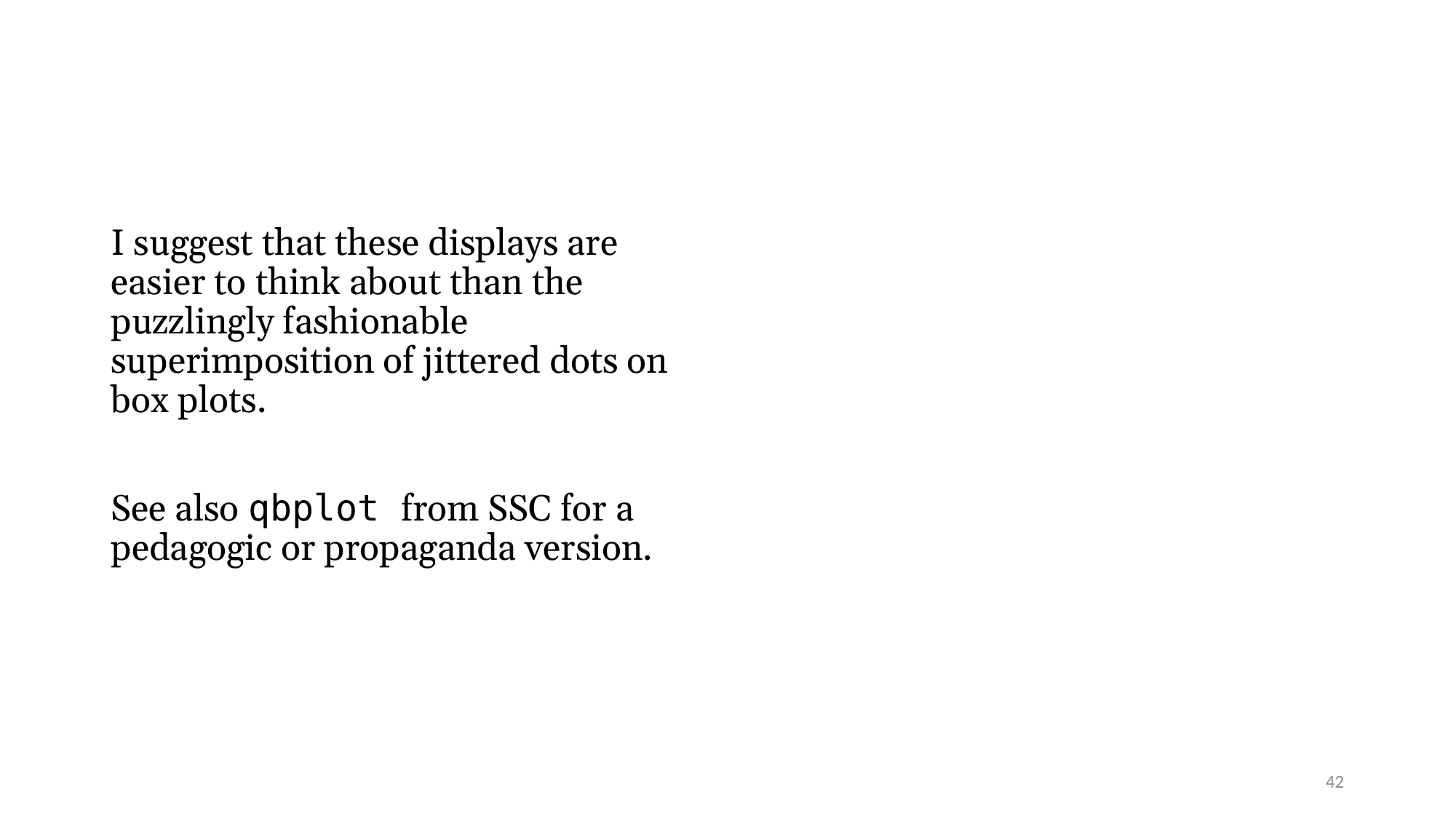

#
I suggest that these displays are easier to think about than the puzzlingly fashionable superimposition of jittered dots on box plots.

See also qbplot from SSC for a pedagogic or propaganda version.

42